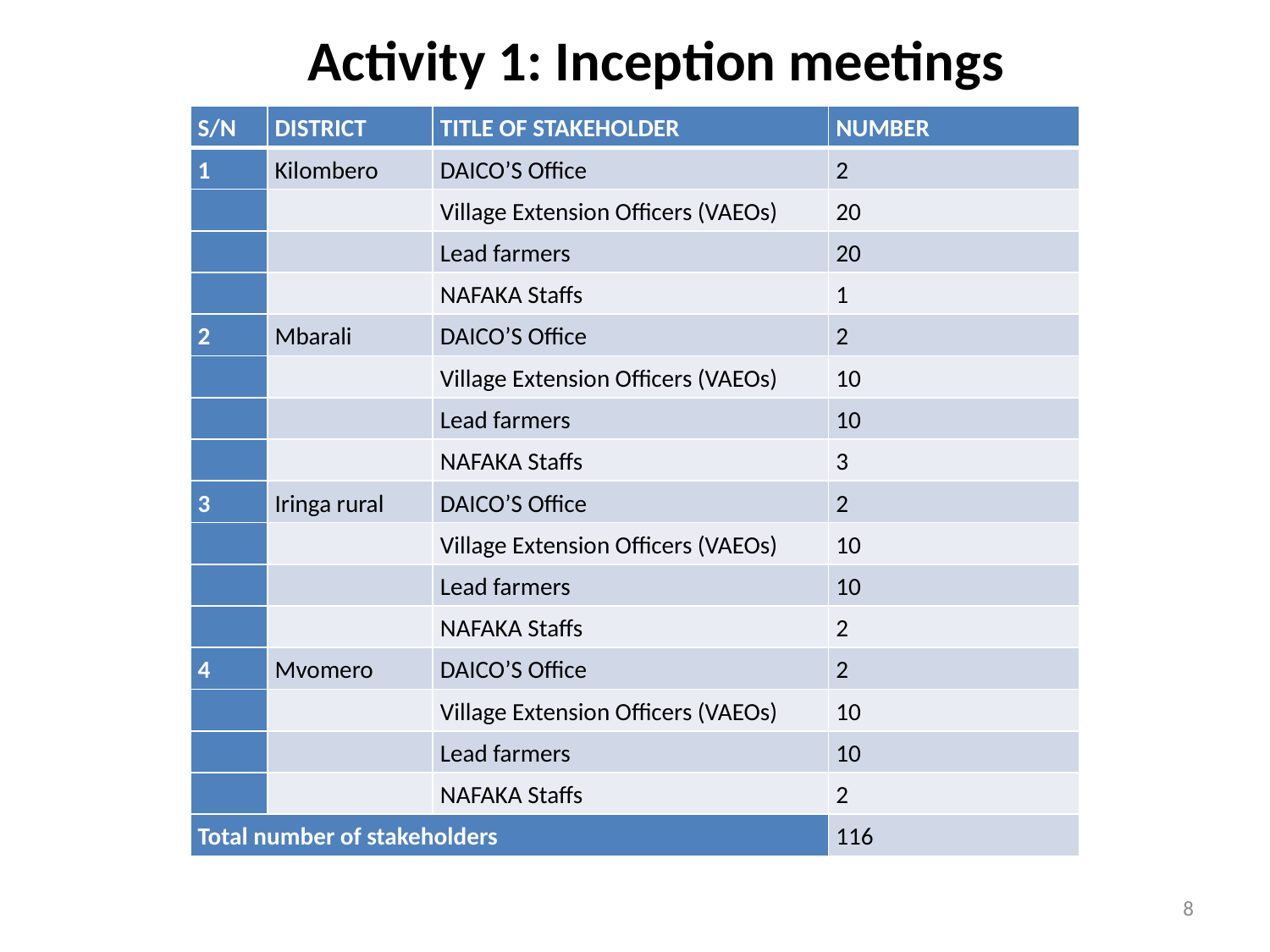

# Activity 1: Inception meetings
| S/N | DISTRICT | TITLE OF STAKEHOLDER | NUMBER |
| --- | --- | --- | --- |
| 1 | Kilombero | DAICO’S Office | 2 |
|  |  | Village Extension Officers (VAEOs) | 20 |
|  |  | Lead farmers | 20 |
|  |  | NAFAKA Staffs | 1 |
| 2 | Mbarali | DAICO’S Office | 2 |
|  |  | Village Extension Officers (VAEOs) | 10 |
|  |  | Lead farmers | 10 |
|  |  | NAFAKA Staffs | 3 |
| 3 | Iringa rural | DAICO’S Office | 2 |
|  |  | Village Extension Officers (VAEOs) | 10 |
|  |  | Lead farmers | 10 |
|  |  | NAFAKA Staffs | 2 |
| 4 | Mvomero | DAICO’S Office | 2 |
|  |  | Village Extension Officers (VAEOs) | 10 |
|  |  | Lead farmers | 10 |
|  |  | NAFAKA Staffs | 2 |
| Total number of stakeholders |  |  | 116 |
8